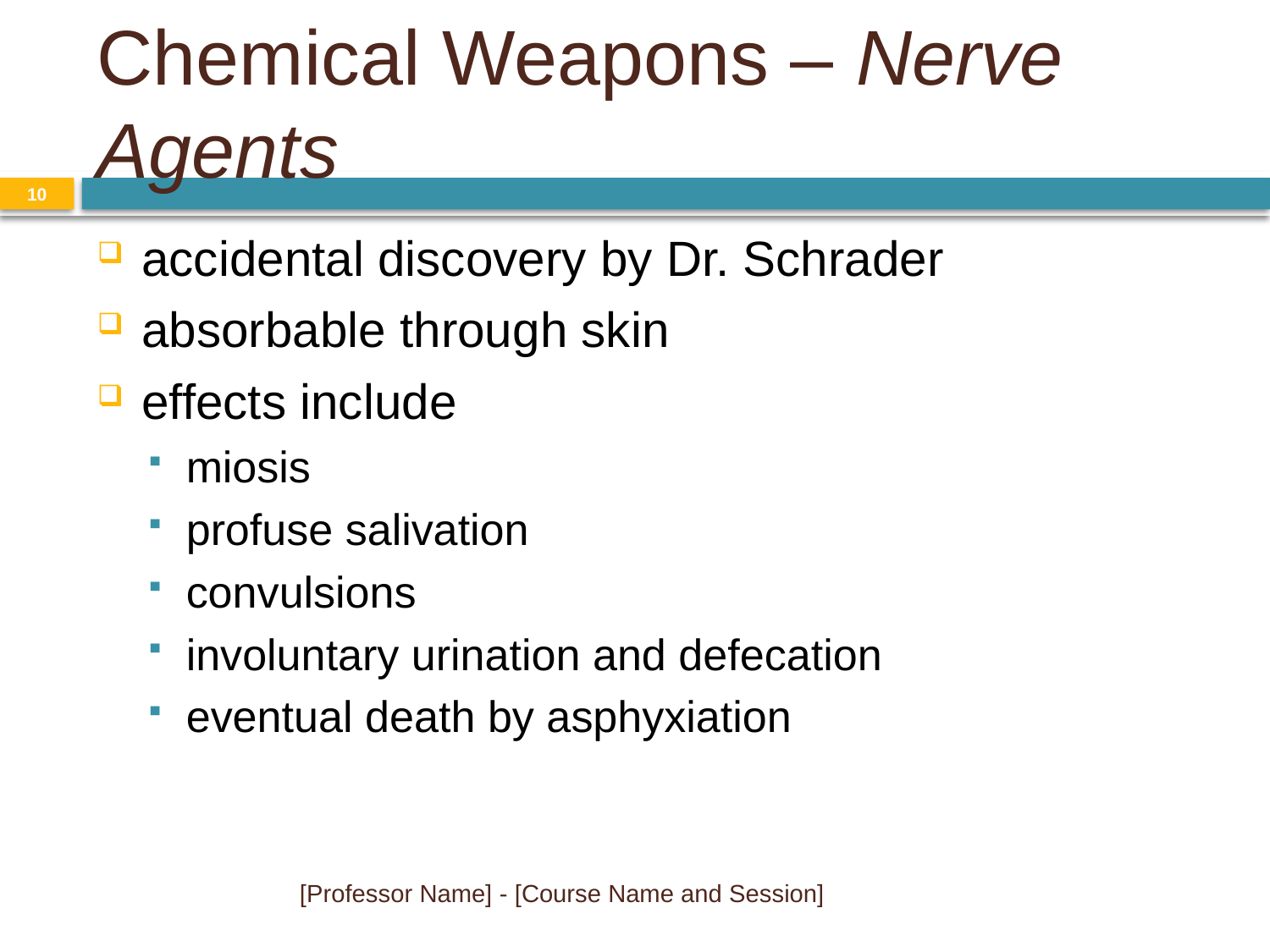

# Chemical Weapons – Nerve Agents
10
accidental discovery by Dr. Schrader
absorbable through skin
effects include
miosis
profuse salivation
convulsions
involuntary urination and defecation
eventual death by asphyxiation
[Professor Name] - [Course Name and Session]